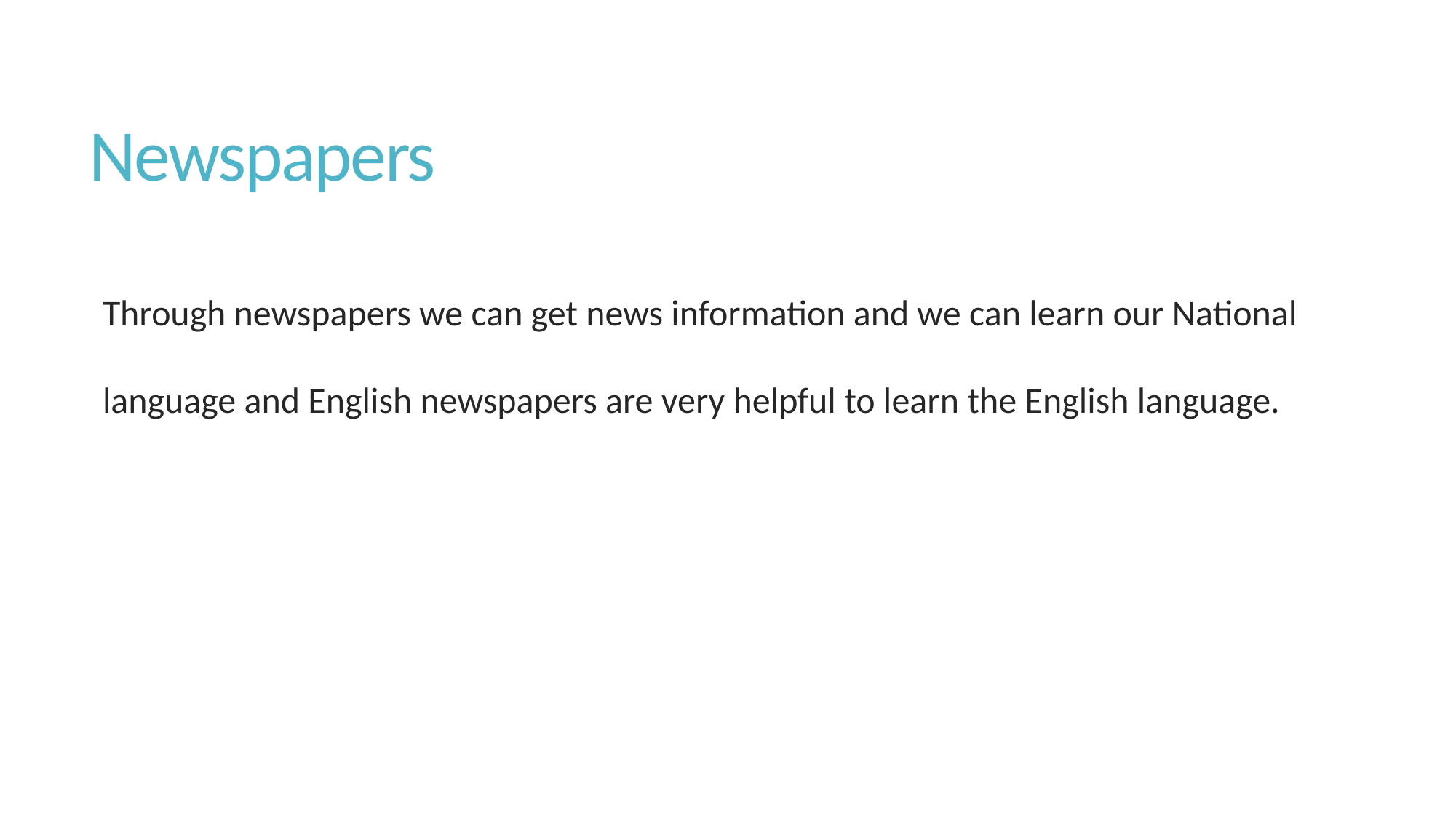

# Newspapers
Through newspapers we can get news information and we can learn our National language and English newspapers are very helpful to learn the English language.